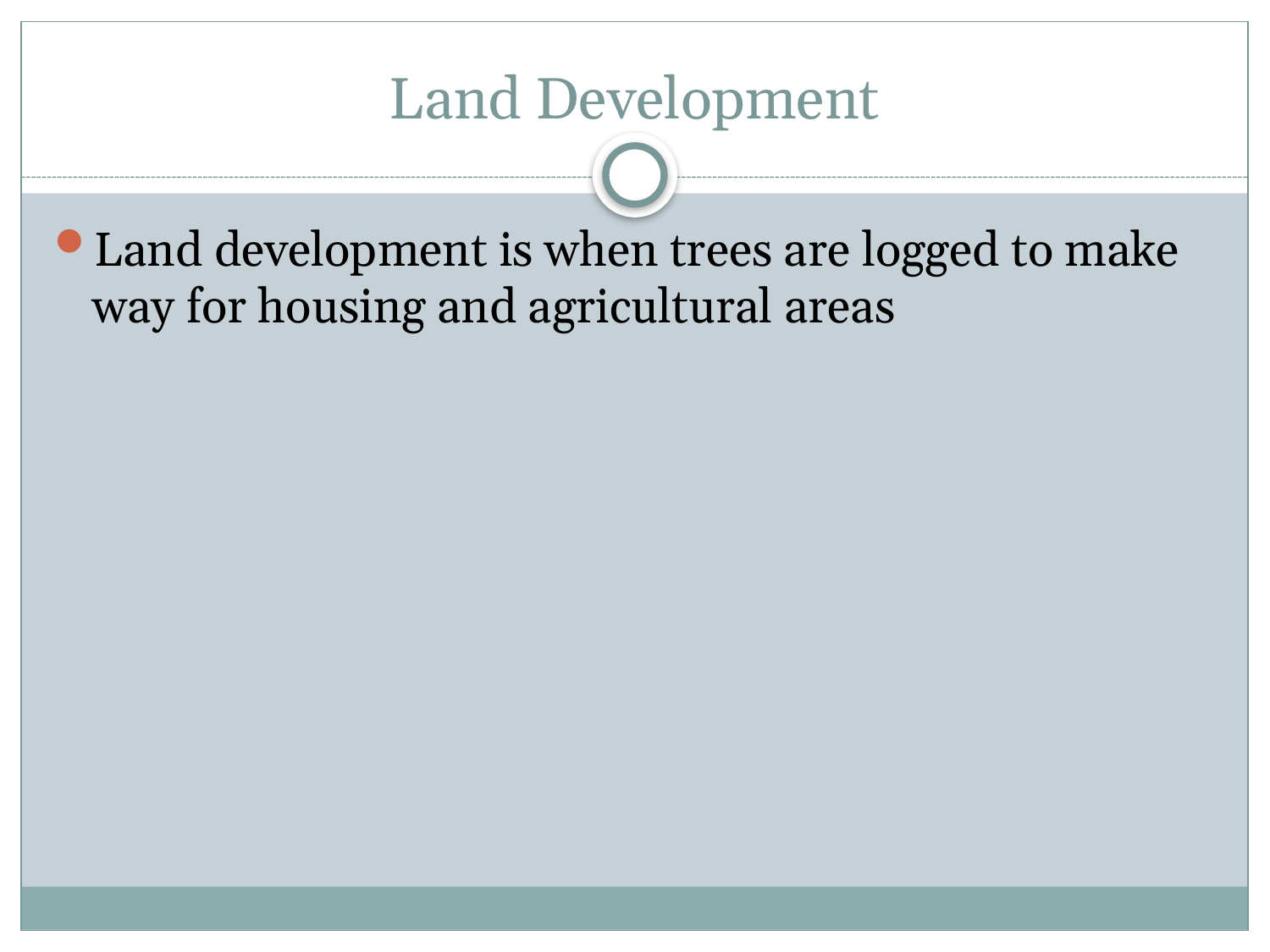

# Land Development
Land development is when trees are logged to make way for housing and agricultural areas